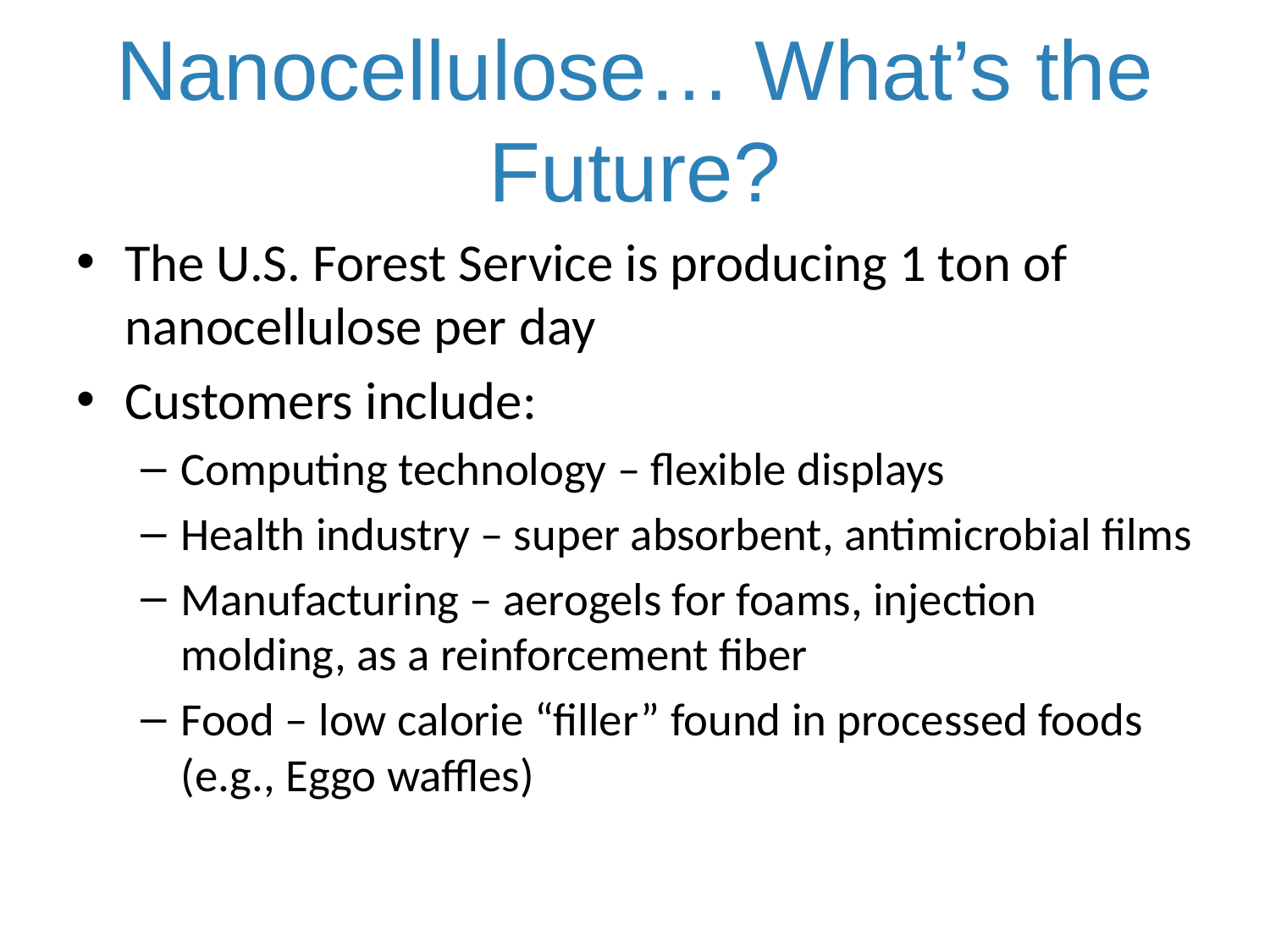

# Nanocellulose… What’s the Future?
The U.S. Forest Service is producing 1 ton of nanocellulose per day
Customers include:
Computing technology – flexible displays
Health industry – super absorbent, antimicrobial films
Manufacturing – aerogels for foams, injection molding, as a reinforcement fiber
Food – low calorie “filler” found in processed foods (e.g., Eggo waffles)